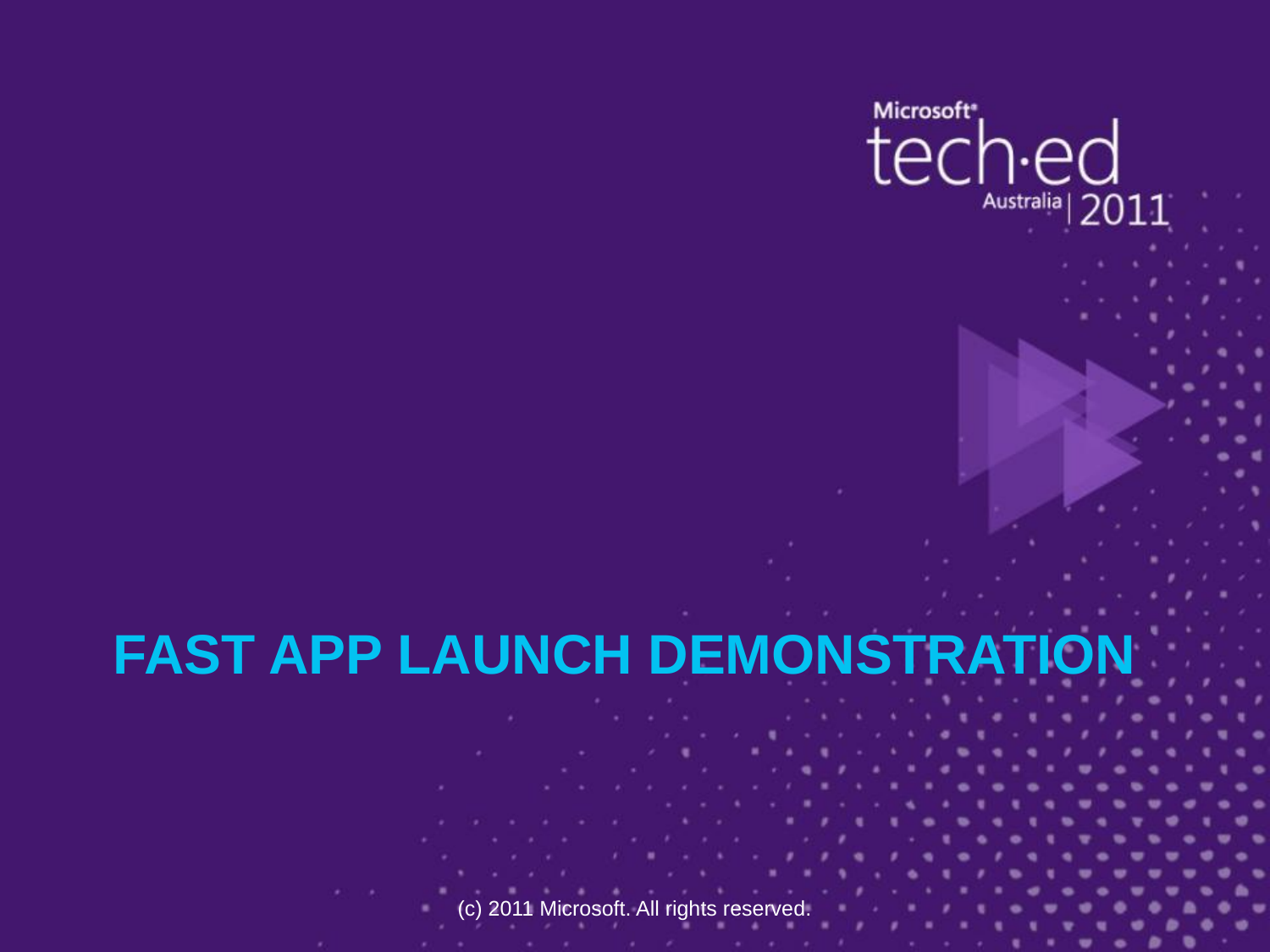

# FAST APP LAUNCH DEMONSTRATION
(c) 2011 Microsoft. All rights reserved.